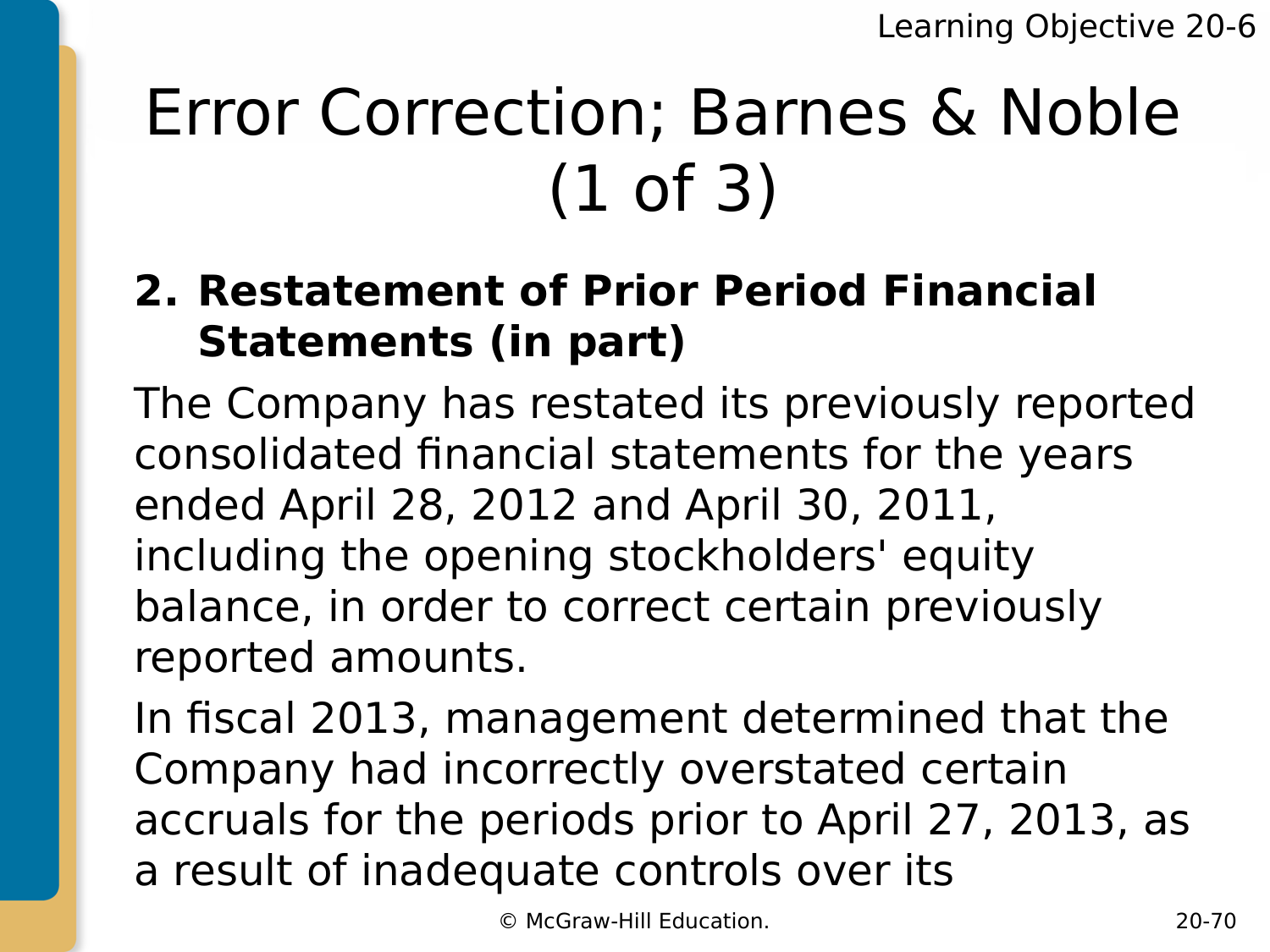

Learning Objective 20-6
# Error Correction; Barnes & Noble (1 of 3)
Restatement of Prior Period Financial Statements (in part)
The Company has restated its previously reported consolidated financial statements for the years ended April 28, 2012 and April 30, 2011, including the opening stockholders' equity balance, in order to correct certain previously reported amounts.
In fiscal 2013, management determined that the Company had incorrectly overstated certain accruals for the periods prior to April 27, 2013, as a result of inadequate controls over its